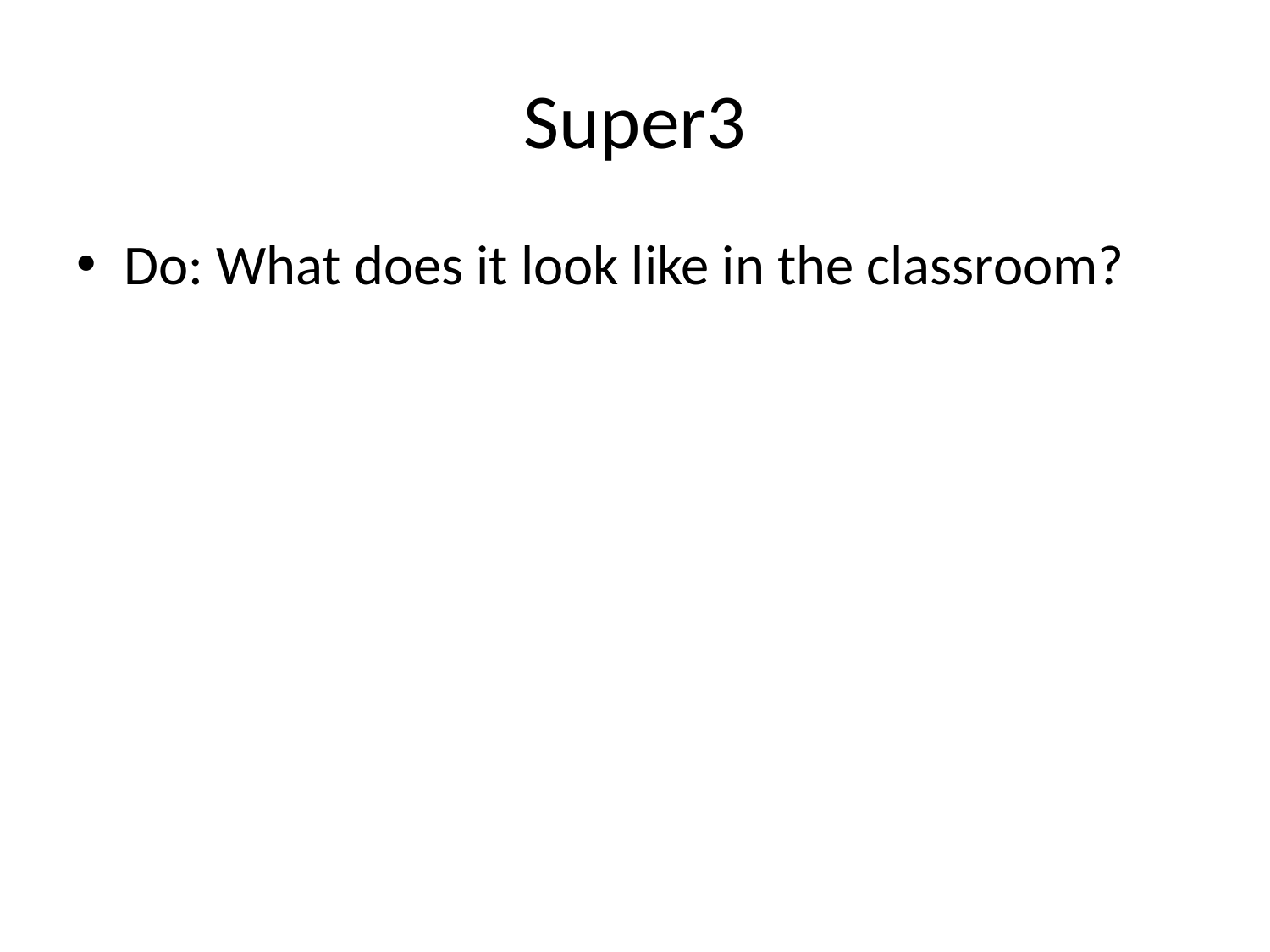

# Super3
Do: What does it look like in the classroom?